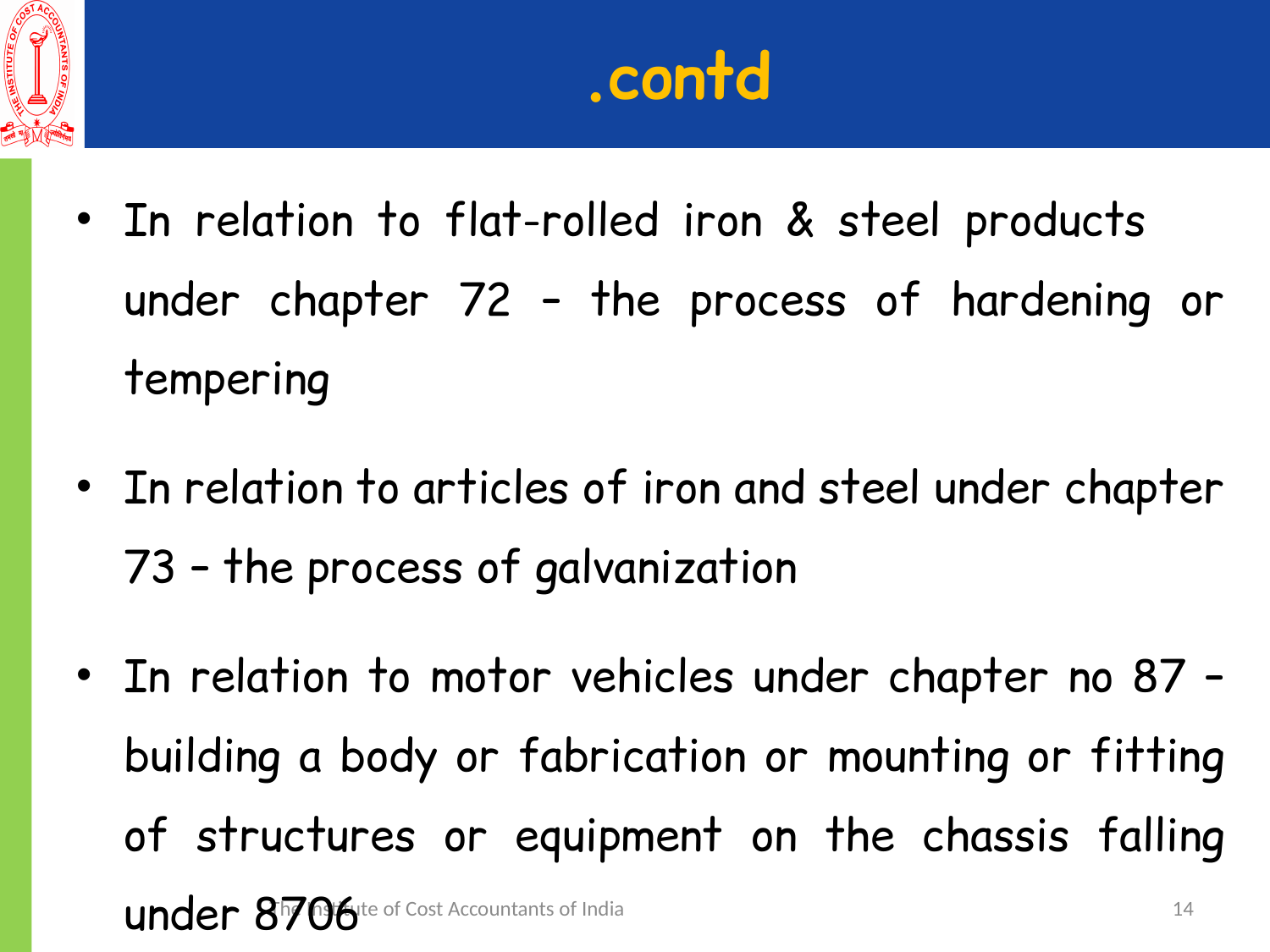

# .contd
In relation to flat-rolled iron & steel products 	under chapter 72 – the process of hardening or tempering
In relation to articles of iron and steel under chapter 73 – the process of galvanization
In relation to motor vehicles under chapter no 87 –building a body or fabrication or mounting or fitting of structures or equipment on the chassis falling under 8706

The Institute of Cost Accountants of India
14